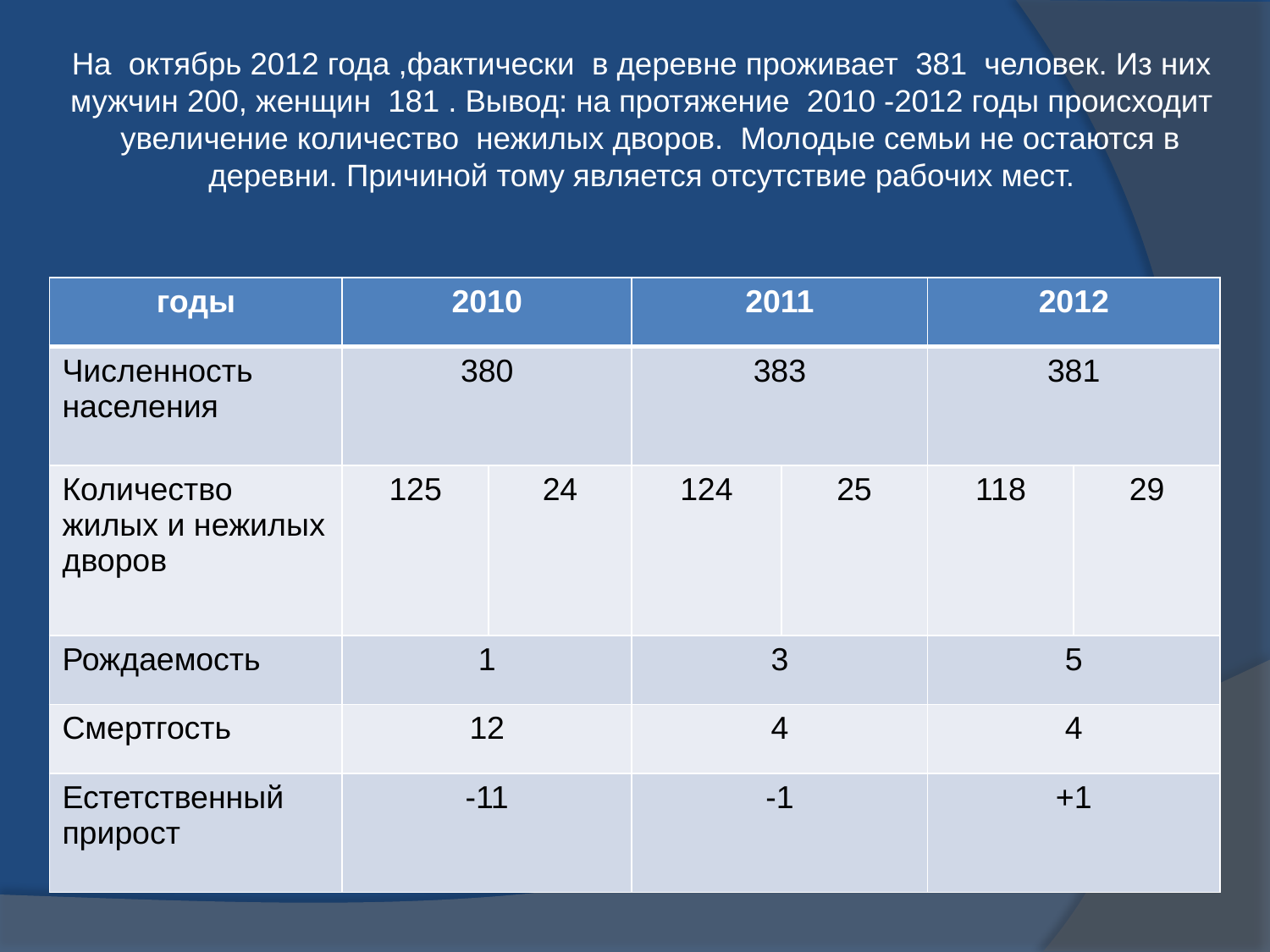

# На  октябрь 2012 года ,фактически  в деревне проживает  381  человек. Из них мужчин 200, женщин  181 . Вывод: на протяжение  2010 -2012 годы происходит   увеличение количество  нежилых дворов.  Молодые семьи не остаются в деревни. Причиной тому является отсутствие рабочих мест.
| годы | 2010 |  | 2011 |  | 2012 |  |
| --- | --- | --- | --- | --- | --- | --- |
| Численность населения | 380 |  | 383 |  | 381 |  |
| Количество жилых и нежилых дворов | 125 | 24 | 124 | 25 | 118 | 29 |
| Рождаемость | 1 |  | 3 |  | 5 |  |
| Смертгость | 12 |  | 4 |  | 4 |  |
| Естетственный прирост | -11 |  | -1 |  | +1 |  |